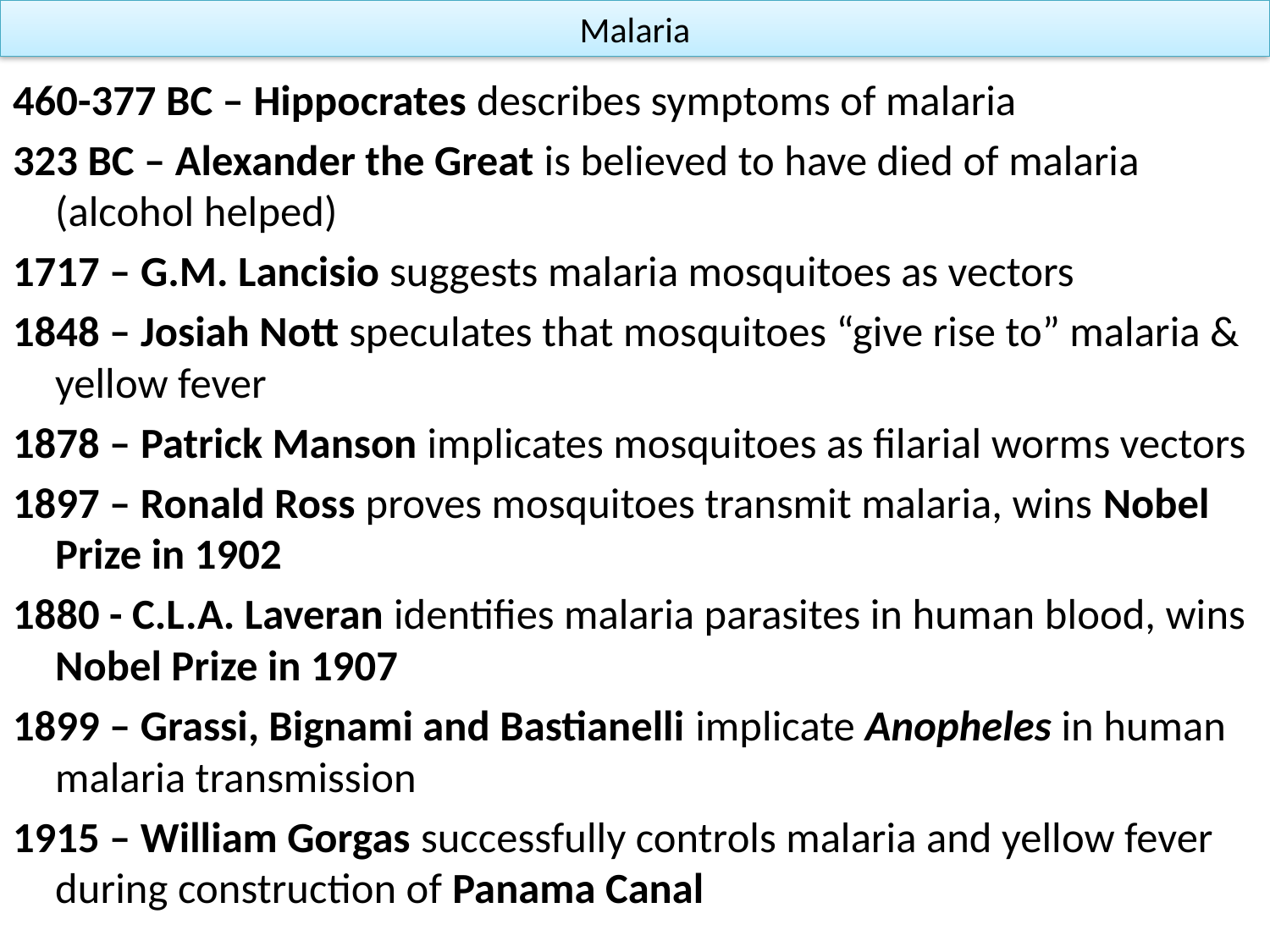

# Malaria
460-377 BC – Hippocrates describes symptoms of malaria
323 BC – Alexander the Great is believed to have died of malaria (alcohol helped)
1717 – G.M. Lancisio suggests malaria mosquitoes as vectors
1848 – Josiah Nott speculates that mosquitoes “give rise to” malaria & yellow fever
1878 – Patrick Manson implicates mosquitoes as filarial worms vectors
1897 – Ronald Ross proves mosquitoes transmit malaria, wins Nobel Prize in 1902
1880 - C.L.A. Laveran identifies malaria parasites in human blood, wins Nobel Prize in 1907
1899 – Grassi, Bignami and Bastianelli implicate Anopheles in human malaria transmission
1915 – William Gorgas successfully controls malaria and yellow fever during construction of Panama Canal